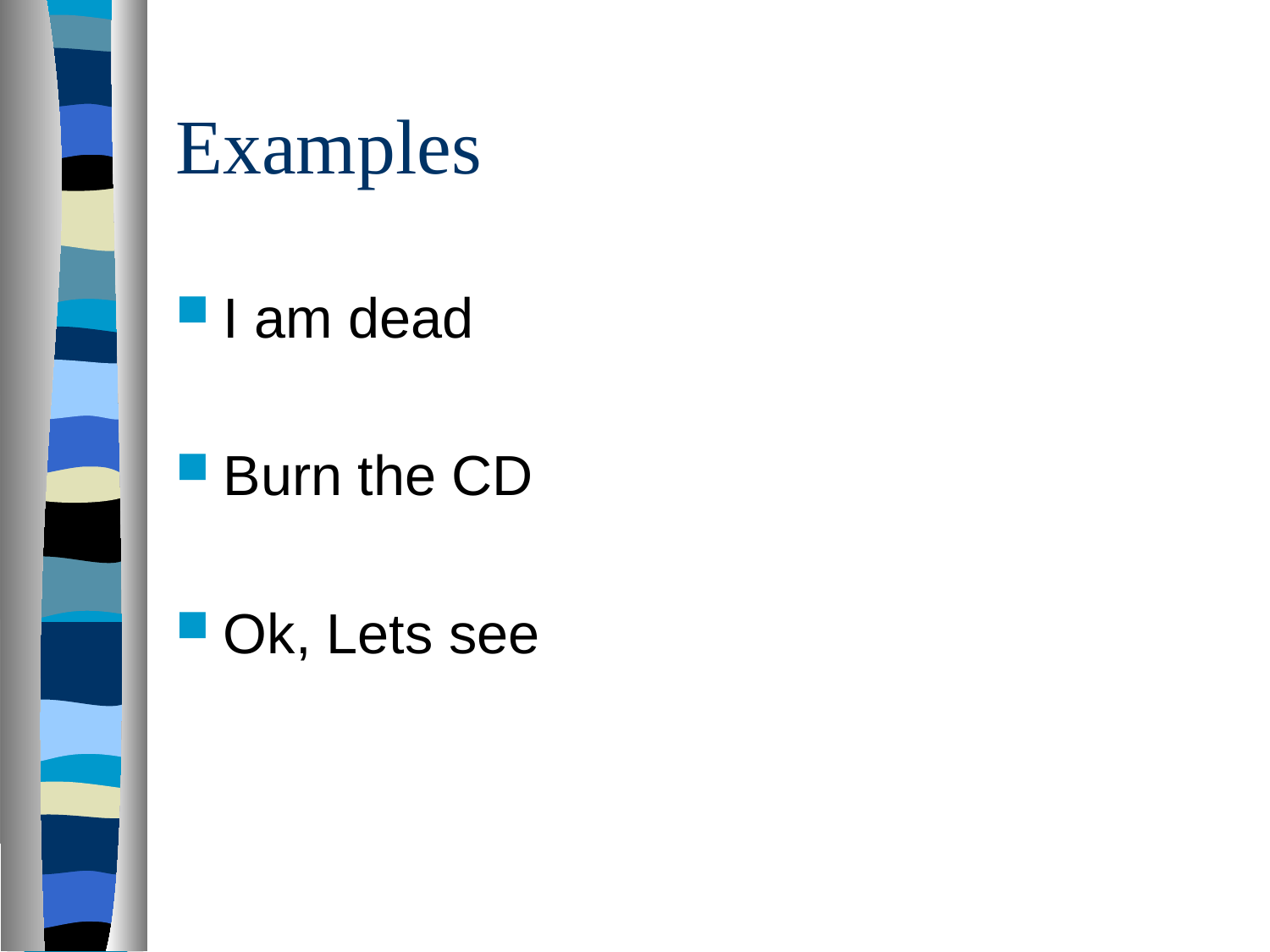

# Examples
I am dead

Burn the CD

Ok, Lets see